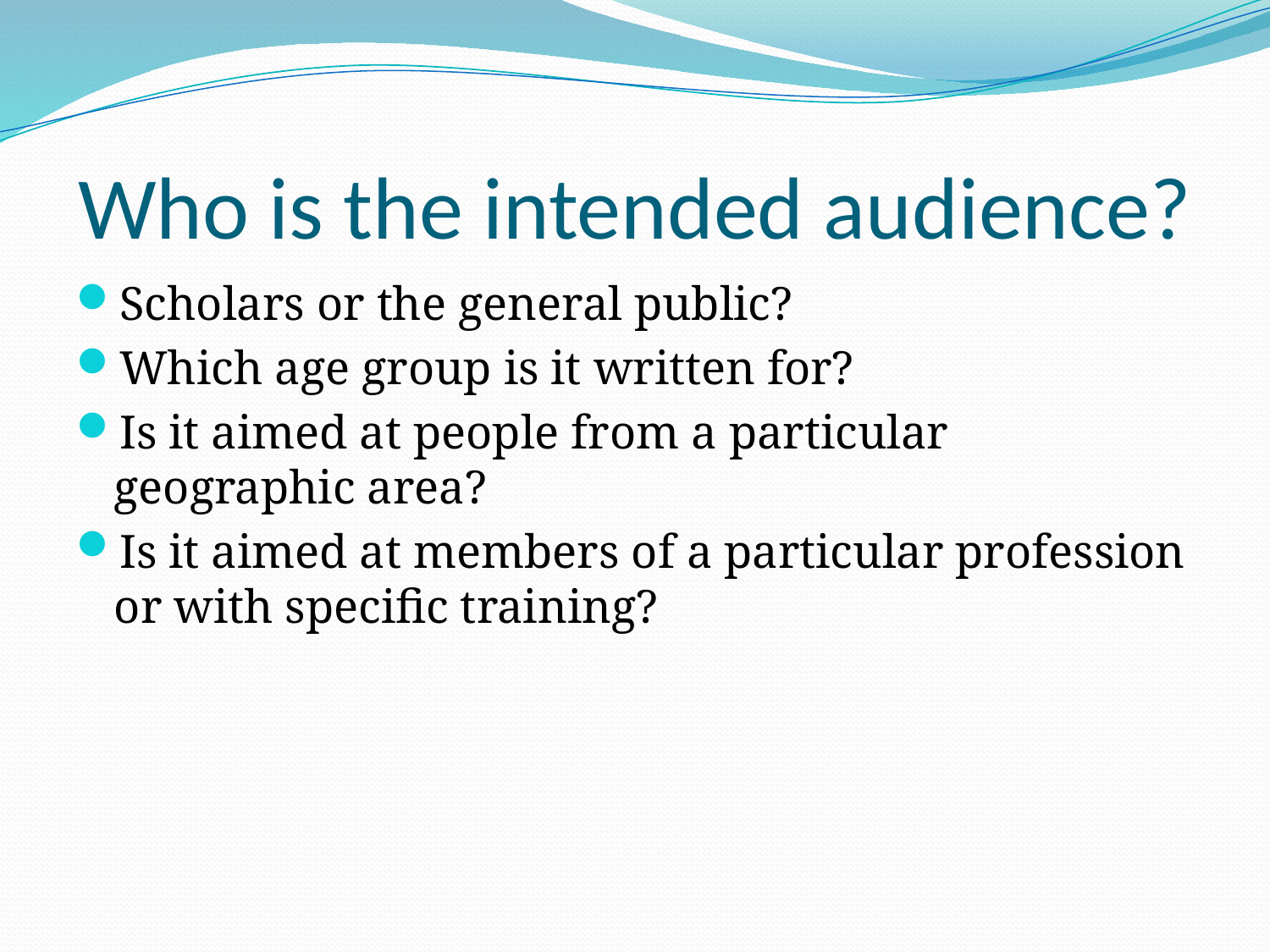

# Who is the intended audience?
Scholars or the general public?
Which age group is it written for?
Is it aimed at people from a particular geographic area?
Is it aimed at members of a particular profession or with specific training?